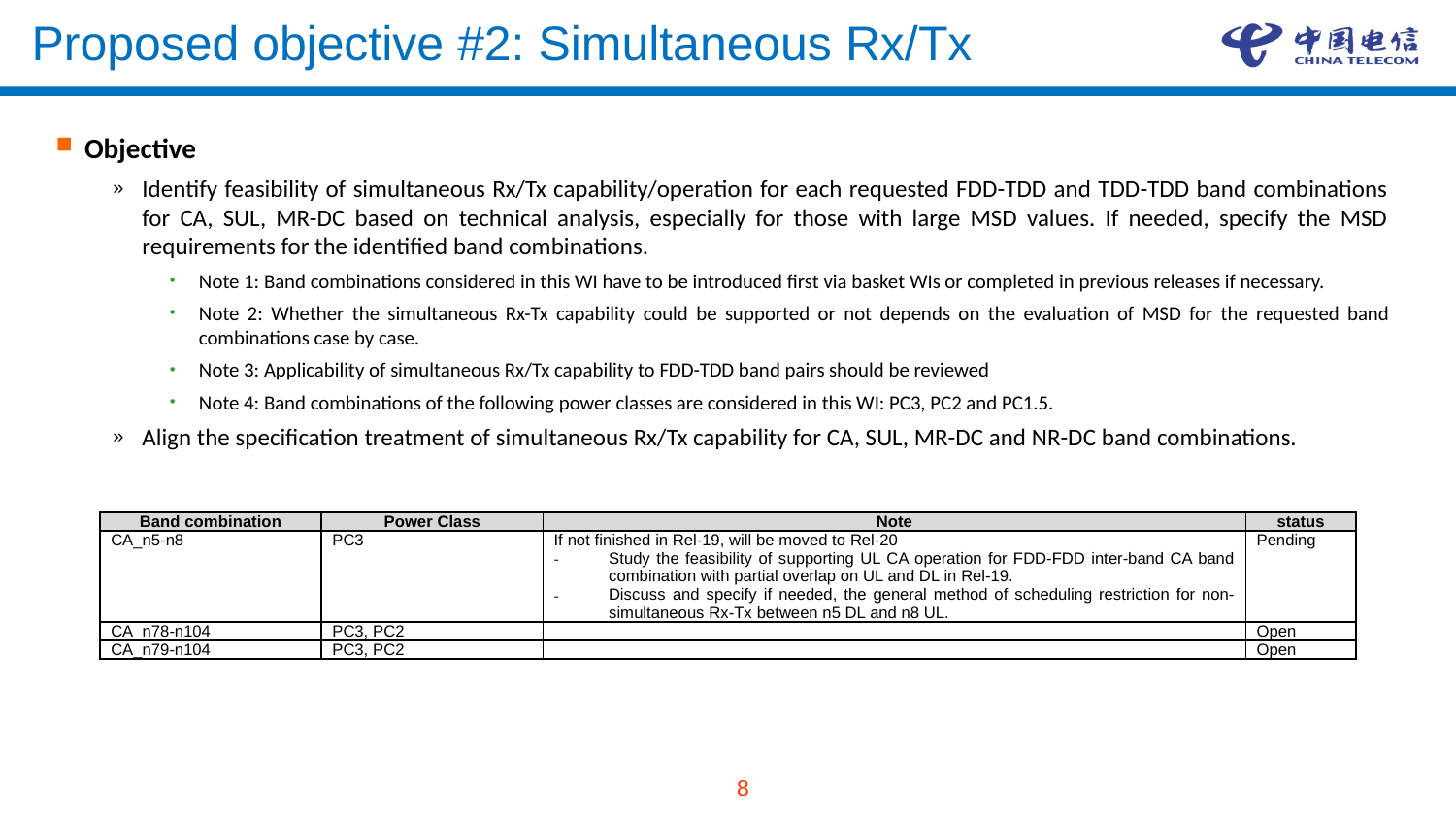

# Proposed objective #2: Simultaneous Rx/Tx
Objective
Identify feasibility of simultaneous Rx/Tx capability/operation for each requested FDD-TDD and TDD-TDD band combinations for CA, SUL, MR-DC based on technical analysis, especially for those with large MSD values. If needed, specify the MSD requirements for the identified band combinations.
Note 1: Band combinations considered in this WI have to be introduced first via basket WIs or completed in previous releases if necessary.
Note 2: Whether the simultaneous Rx-Tx capability could be supported or not depends on the evaluation of MSD for the requested band combinations case by case.
Note 3: Applicability of simultaneous Rx/Tx capability to FDD-TDD band pairs should be reviewed
Note 4: Band combinations of the following power classes are considered in this WI: PC3, PC2 and PC1.5.
Align the specification treatment of simultaneous Rx/Tx capability for CA, SUL, MR-DC and NR-DC band combinations.

| Band combination | Power Class | Note | status |
| --- | --- | --- | --- |
| CA\_n5-n8 | PC3 | If not finished in Rel-19, will be moved to Rel-20 Study the feasibility of supporting UL CA operation for FDD-FDD inter-band CA band combination with partial overlap on UL and DL in Rel-19. Discuss and specify if needed, the general method of scheduling restriction for non-simultaneous Rx-Tx between n5 DL and n8 UL. | Pending |
| CA\_n78-n104 | PC3, PC2 |  | Open |
| CA\_n79-n104 | PC3, PC2 |  | Open |
8